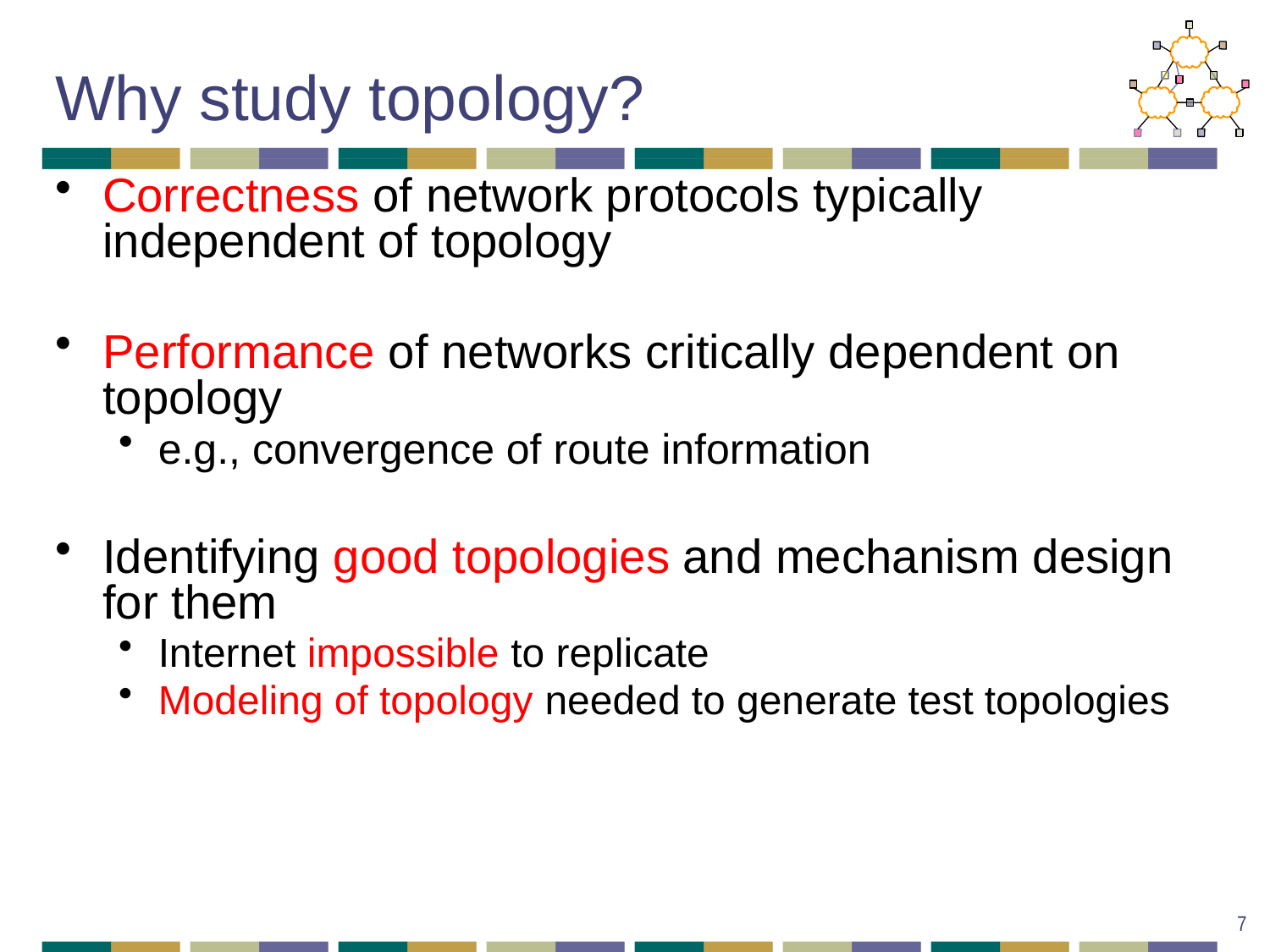

# Why study topology?
Correctness of network protocols typically independent of topology

Performance of networks critically dependent on topology
e.g., convergence of route information

Identifying good topologies and mechanism design for them
Internet impossible to replicate
Modeling of topology needed to generate test topologies

7